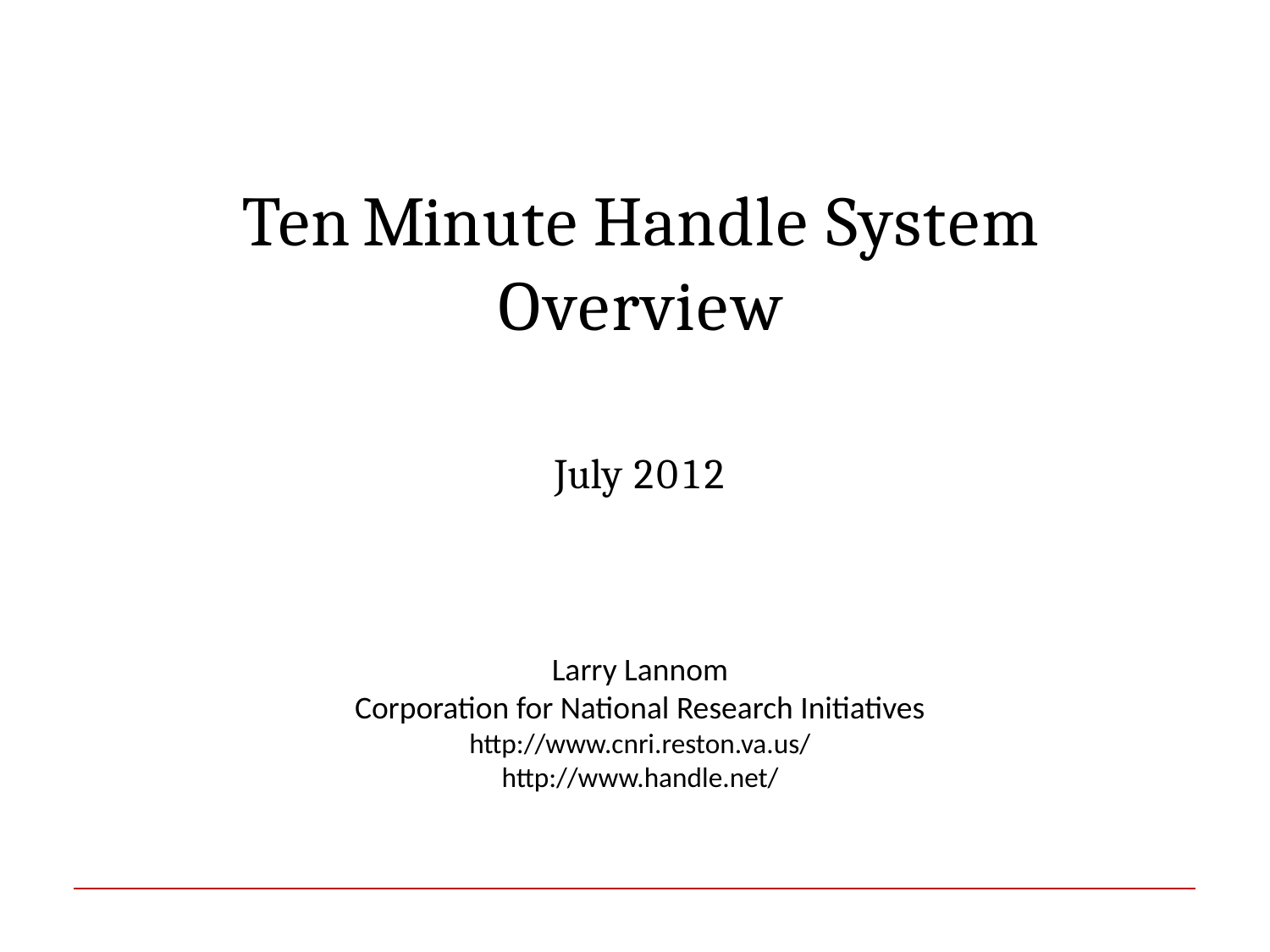

Ten Minute Handle System
Overview

July 2012

Larry Lannom
Corporation for National Research Initiatives
http://www.cnri.reston.va.us/
http://www.handle.net/